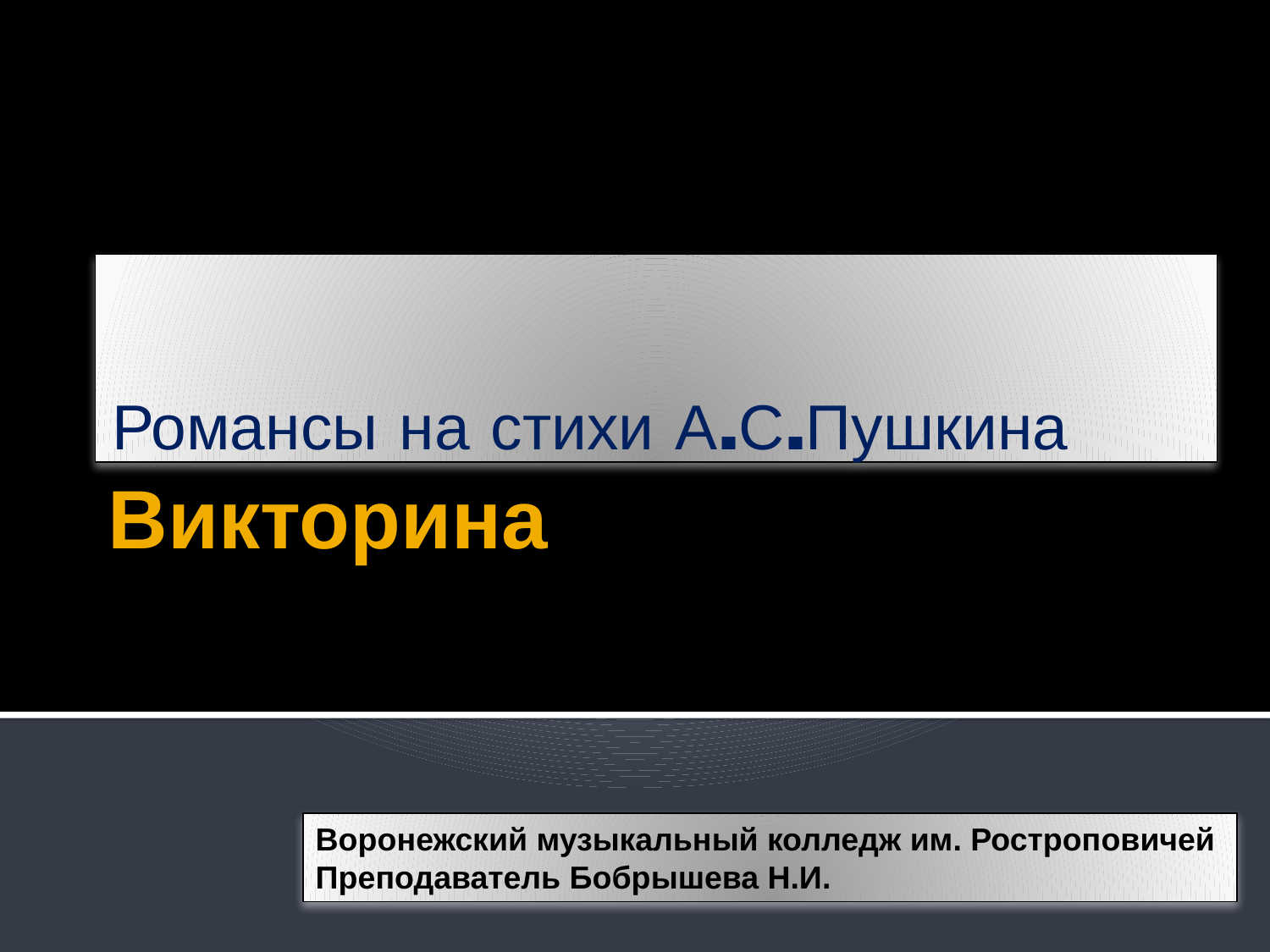

Романсы на стихи А.С.Пушкина
# Викторина
Воронежский музыкальный колледж им. Ростроповичей
Преподаватель Бобрышева Н.И.